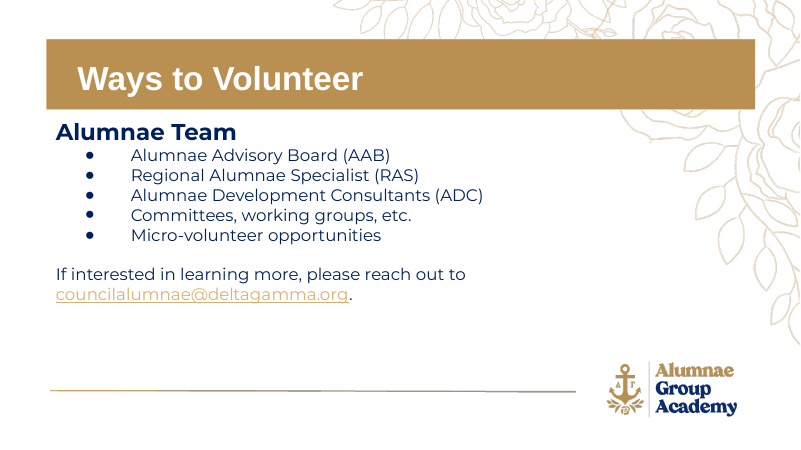

Ways to Volunteer
Alumnae Team
Alumnae Advisory Board (AAB)
Regional Alumnae Specialist (RAS)
Alumnae Development Consultants (ADC)
Committees, working groups, etc.
Micro-volunteer opportunities

If interested in learning more, please reach out to
councilalumnae@deltagamma.org.